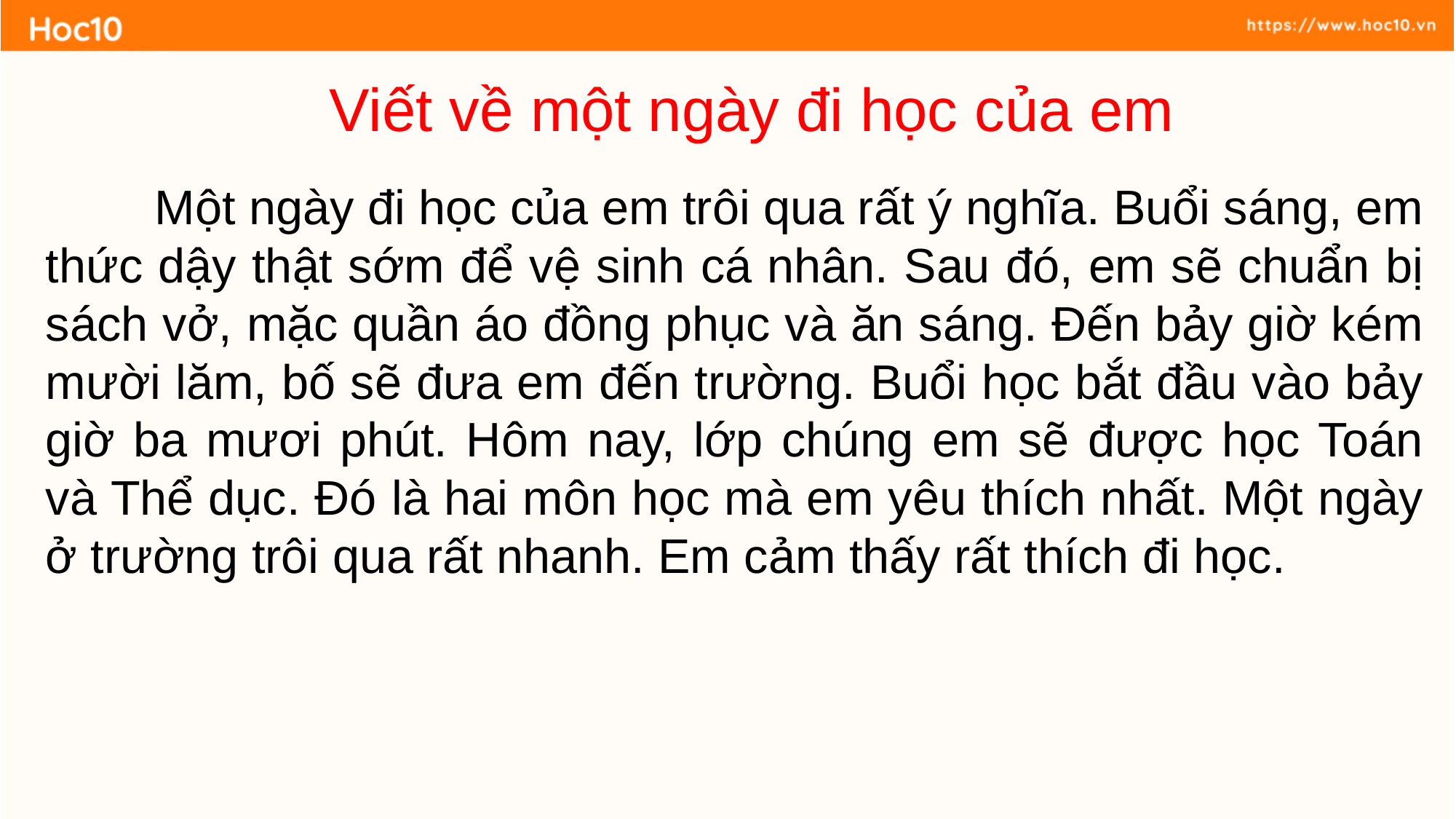

Viết về một ngày đi học của em
	Một ngày đi học của em trôi qua rất ý nghĩa. Buổi sáng, em thức dậy thật sớm để vệ sinh cá nhân. Sau đó, em sẽ chuẩn bị sách vở, mặc quần áo đồng phục và ăn sáng. Đến bảy giờ kém mười lăm, bố sẽ đưa em đến trường. Buổi học bắt đầu vào bảy giờ ba mươi phút. Hôm nay, lớp chúng em sẽ được học Toán và Thể dục. Đó là hai môn học mà em yêu thích nhất. Một ngày ở trường trôi qua rất nhanh. Em cảm thấy rất thích đi học.